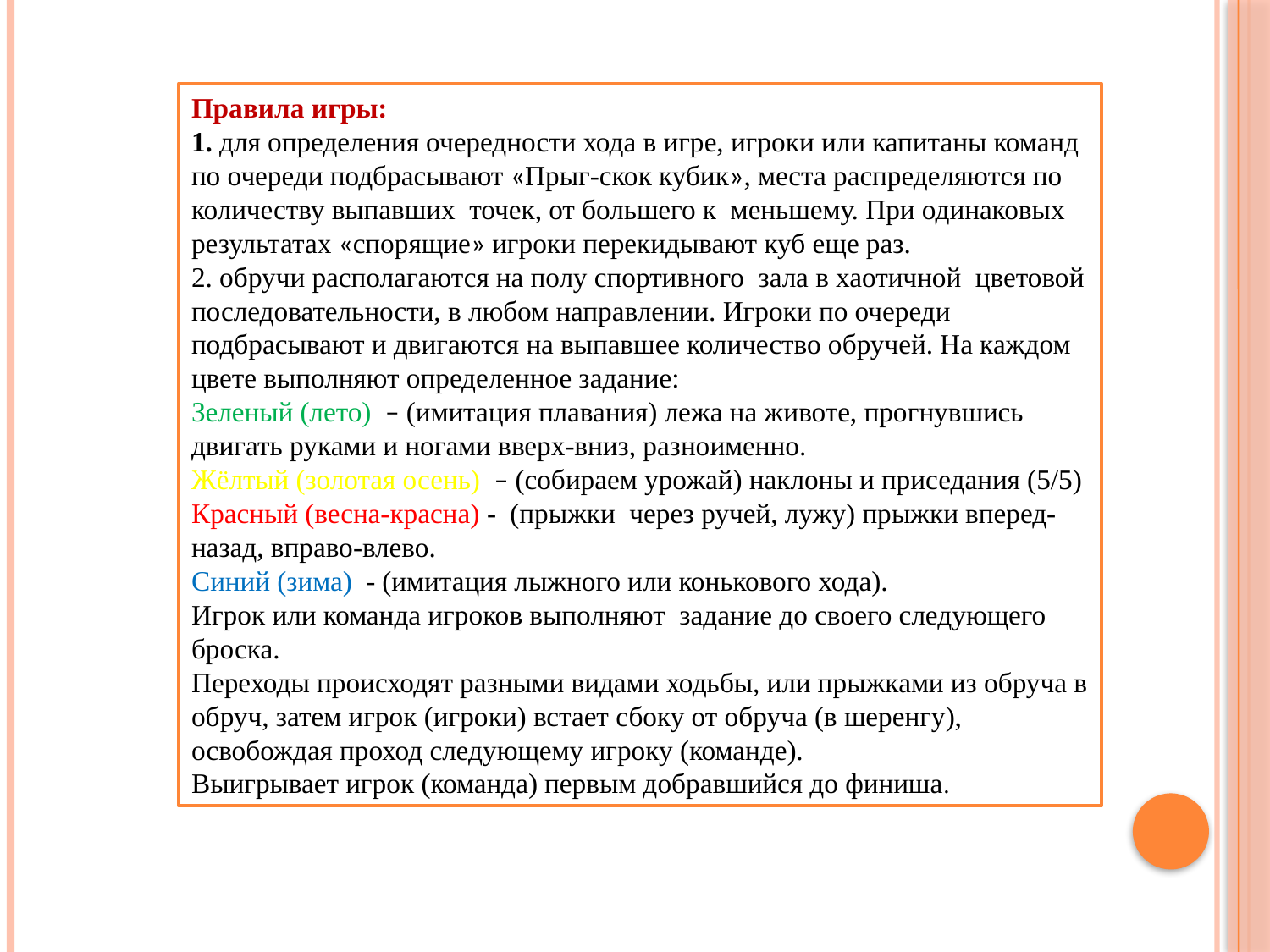

Правила игры:
1. для определения очередности хода в игре, игроки или капитаны команд по очереди подбрасывают «Прыг-скок кубик», места распределяются по количеству выпавших  точек, от большего к  меньшему. При одинаковых результатах «спорящие» игроки перекидывают куб еще раз.
2. обручи располагаются на полу спортивного  зала в хаотичной  цветовой последовательности, в любом направлении. Игроки по очереди  подбрасывают и двигаются на выпавшее количество обручей. На каждом цвете выполняют определенное задание:
Зеленый (лето)  – (имитация плавания) лежа на животе, прогнувшись  двигать руками и ногами вверх-вниз, разноименно.
Жёлтый (золотая осень)  – (собираем урожай) наклоны и приседания (5/5)
Красный (весна-красна) -  (прыжки  через ручей, лужу) прыжки вперед-назад, вправо-влево.
Синий (зима)  - (имитация лыжного или конькового хода).
Игрок или команда игроков выполняют  задание до своего следующего броска.
Переходы происходят разными видами ходьбы, или прыжками из обруча в обруч, затем игрок (игроки) встает сбоку от обруча (в шеренгу), освобождая проход следующему игроку (команде).
Выигрывает игрок (команда) первым добравшийся до финиша.